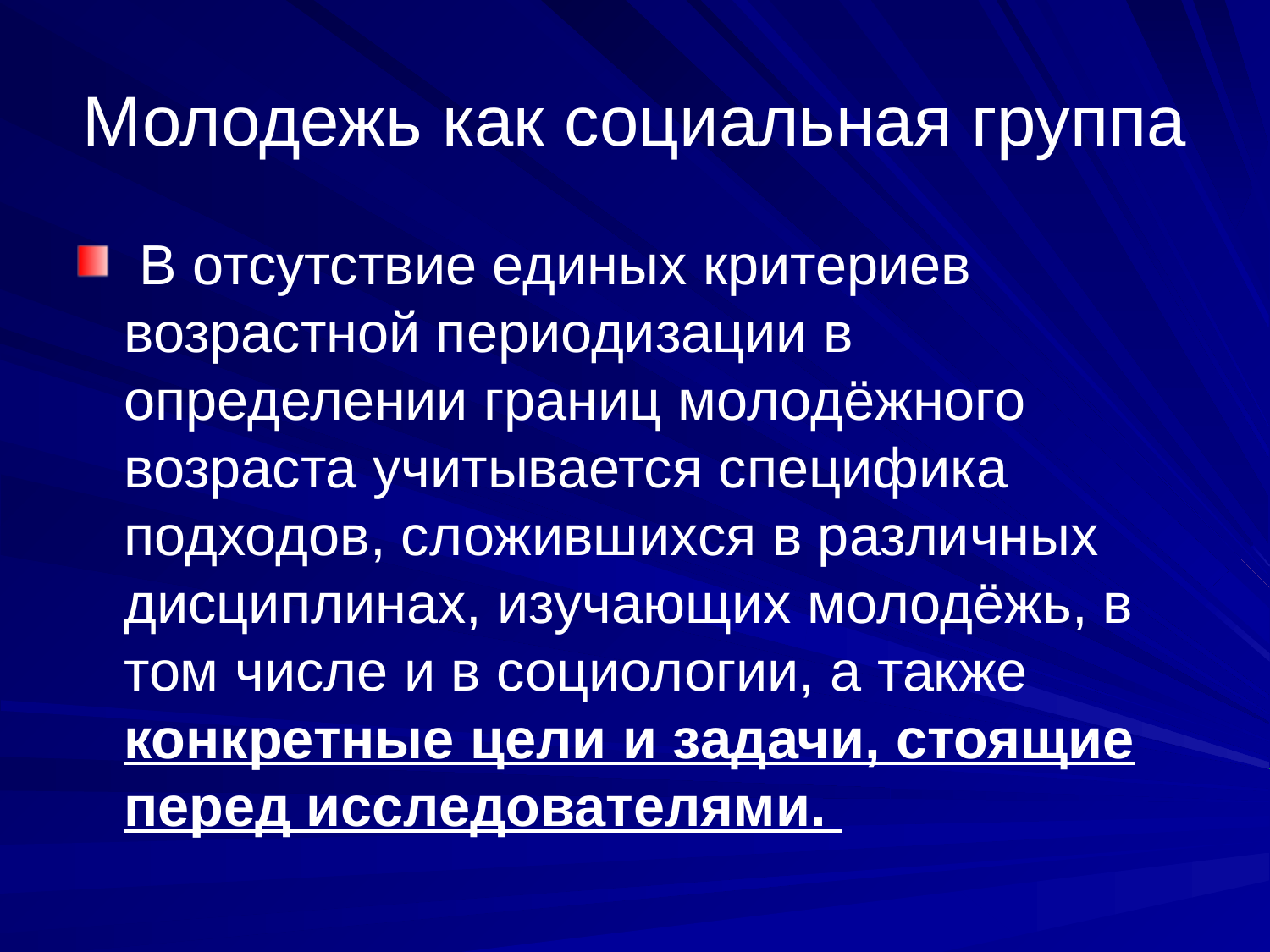

# Молодежь как социальная группа
 В отсутствие единых критериев возрастной периодизации в определении границ молодёжного возраста учитывается специфика подходов, сложившихся в различных дисциплинах, изучающих молодёжь, в том числе и в социологии, а также конкретные цели и задачи, стоящие перед исследователями.